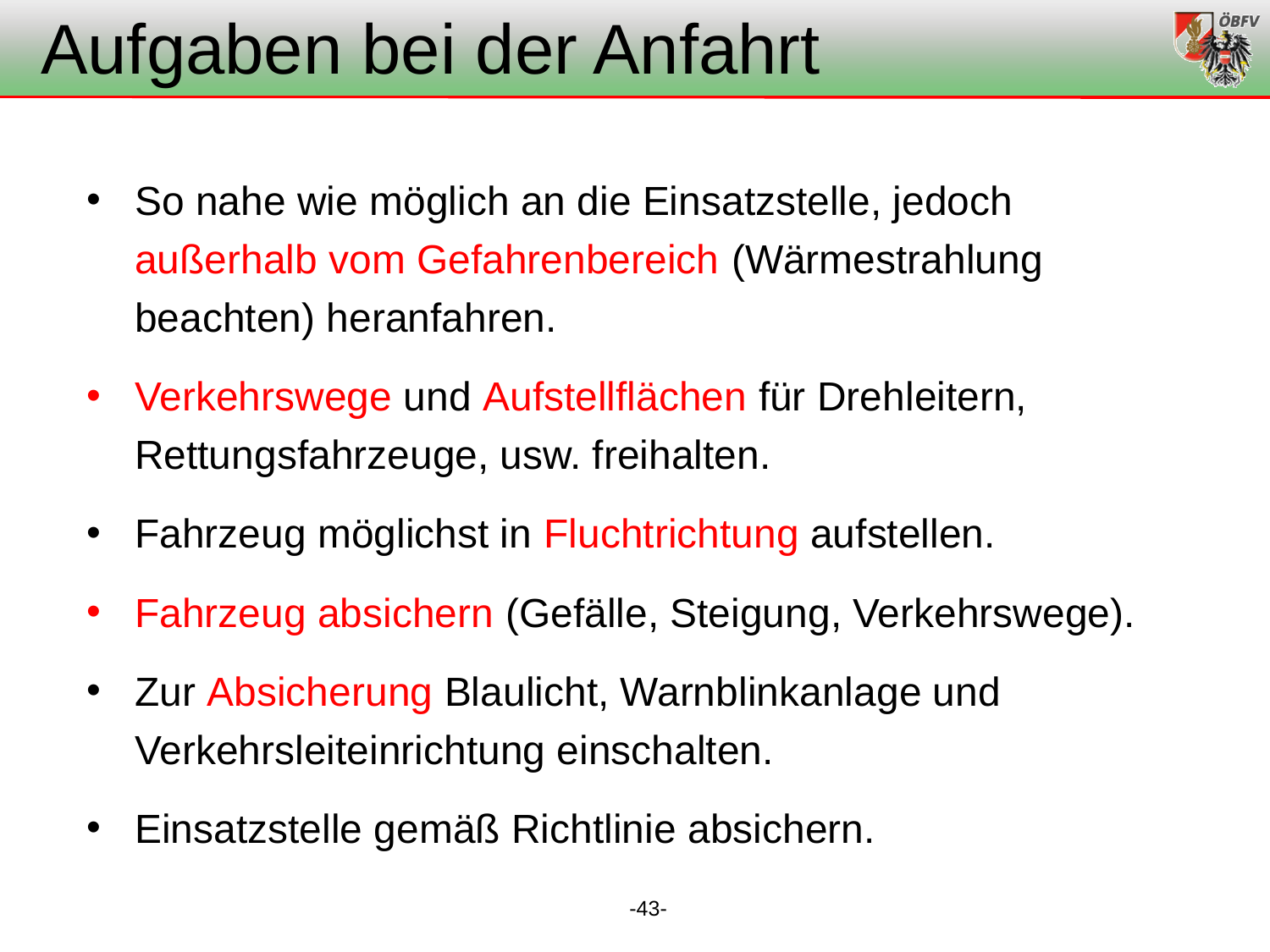

Aufgaben bei der Anfahrt
So nahe wie möglich an die Einsatzstelle, jedoch außerhalb vom Gefahrenbereich (Wärmestrahlung beachten) heranfahren.
Verkehrswege und Aufstellflächen für Drehleitern, Rettungsfahrzeuge, usw. freihalten.
Fahrzeug möglichst in Fluchtrichtung aufstellen.
Fahrzeug absichern (Gefälle, Steigung, Verkehrswege).
Zur Absicherung Blaulicht, Warnblinkanlage und Verkehrsleiteinrichtung einschalten.
Einsatzstelle gemäß Richtlinie absichern.
-43-